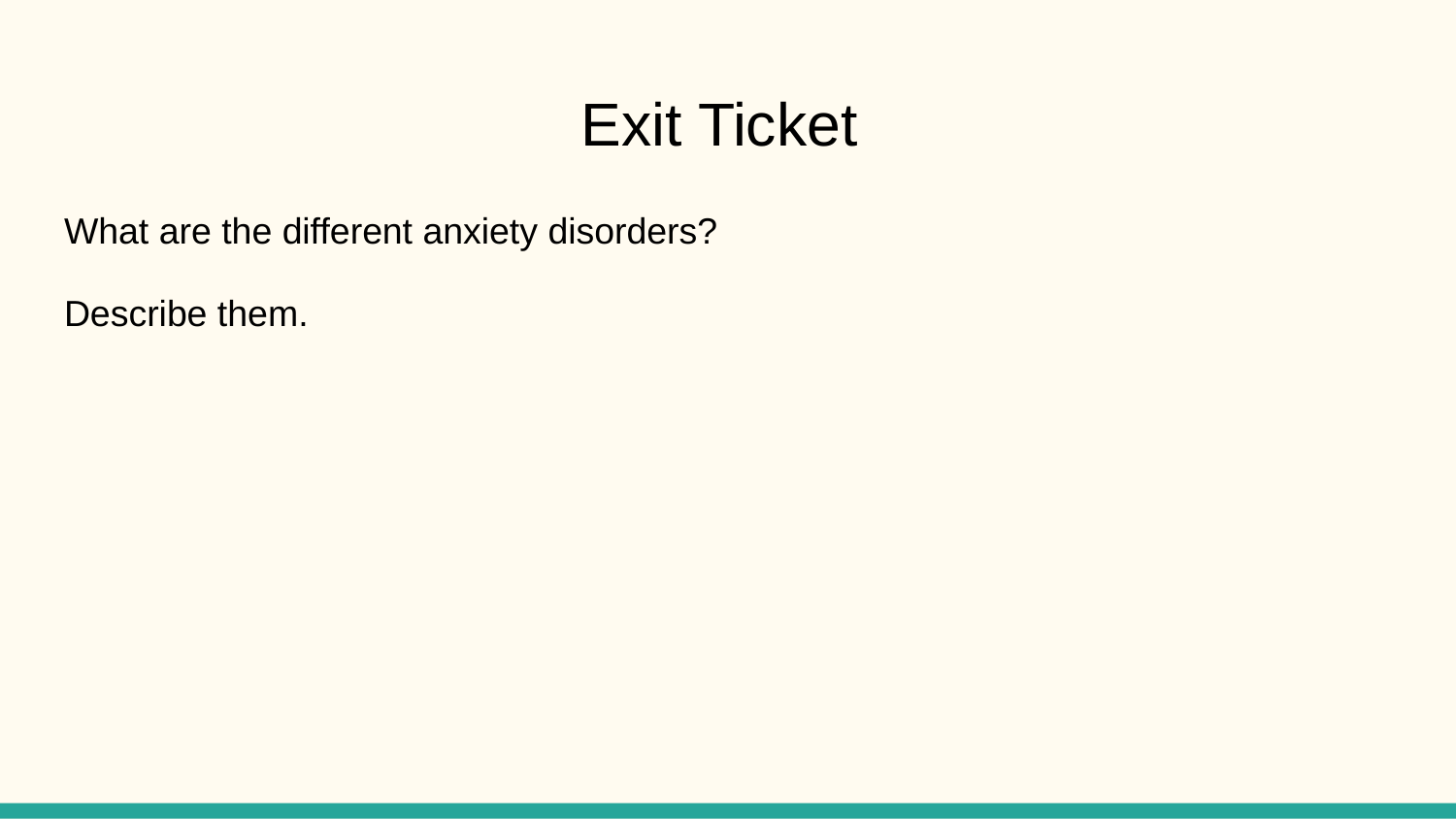

# Exit Ticket
What are the different anxiety disorders?
Describe them.